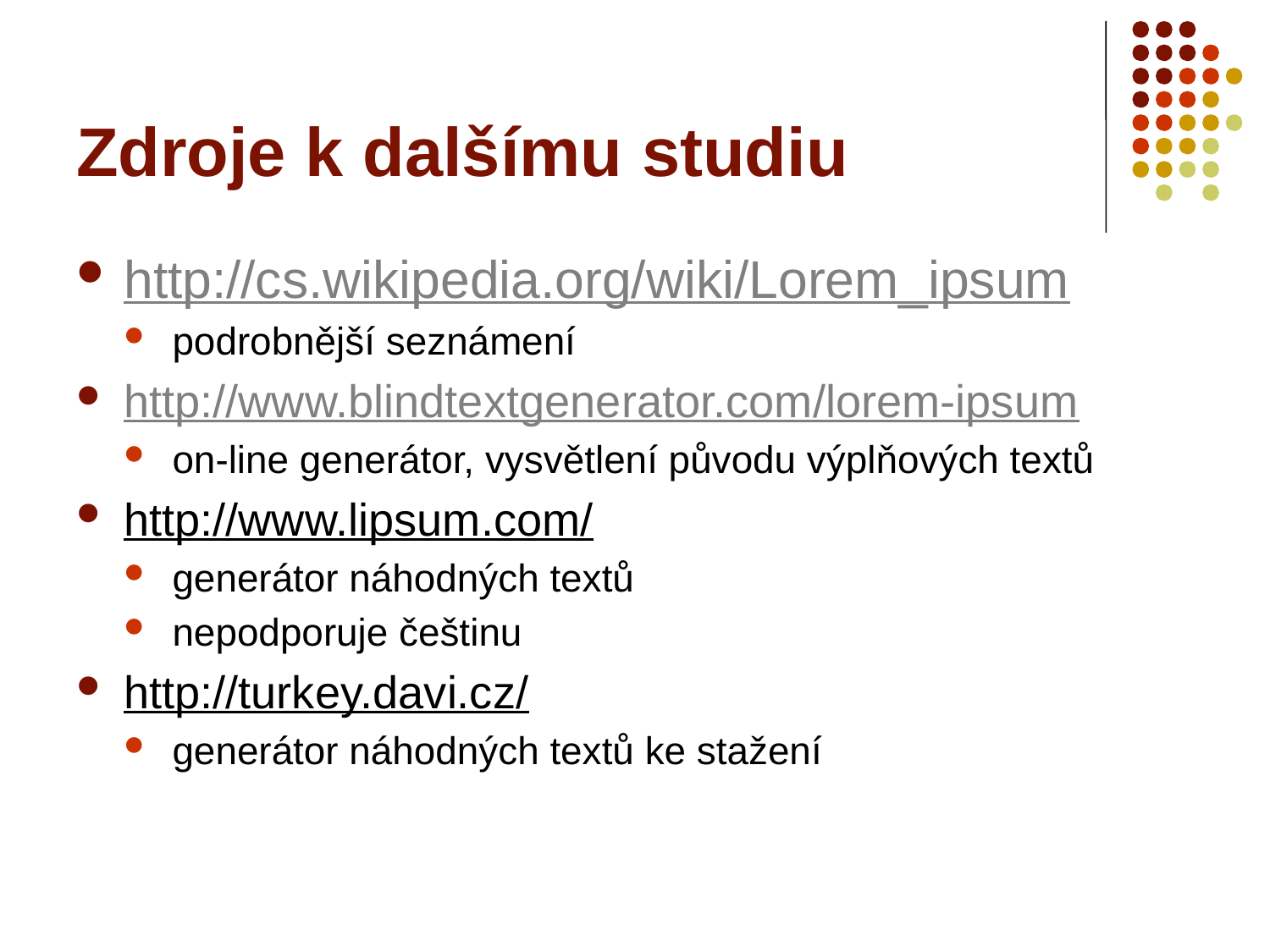

# Zdroje k dalšímu studiu
http://cs.wikipedia.org/wiki/Lorem_ipsum
podrobnější seznámení
http://www.blindtextgenerator.com/lorem-ipsum
on-line generátor, vysvětlení původu výplňových textů
http://www.lipsum.com/
generátor náhodných textů
nepodporuje češtinu
http://turkey.davi.cz/
generátor náhodných textů ke stažení